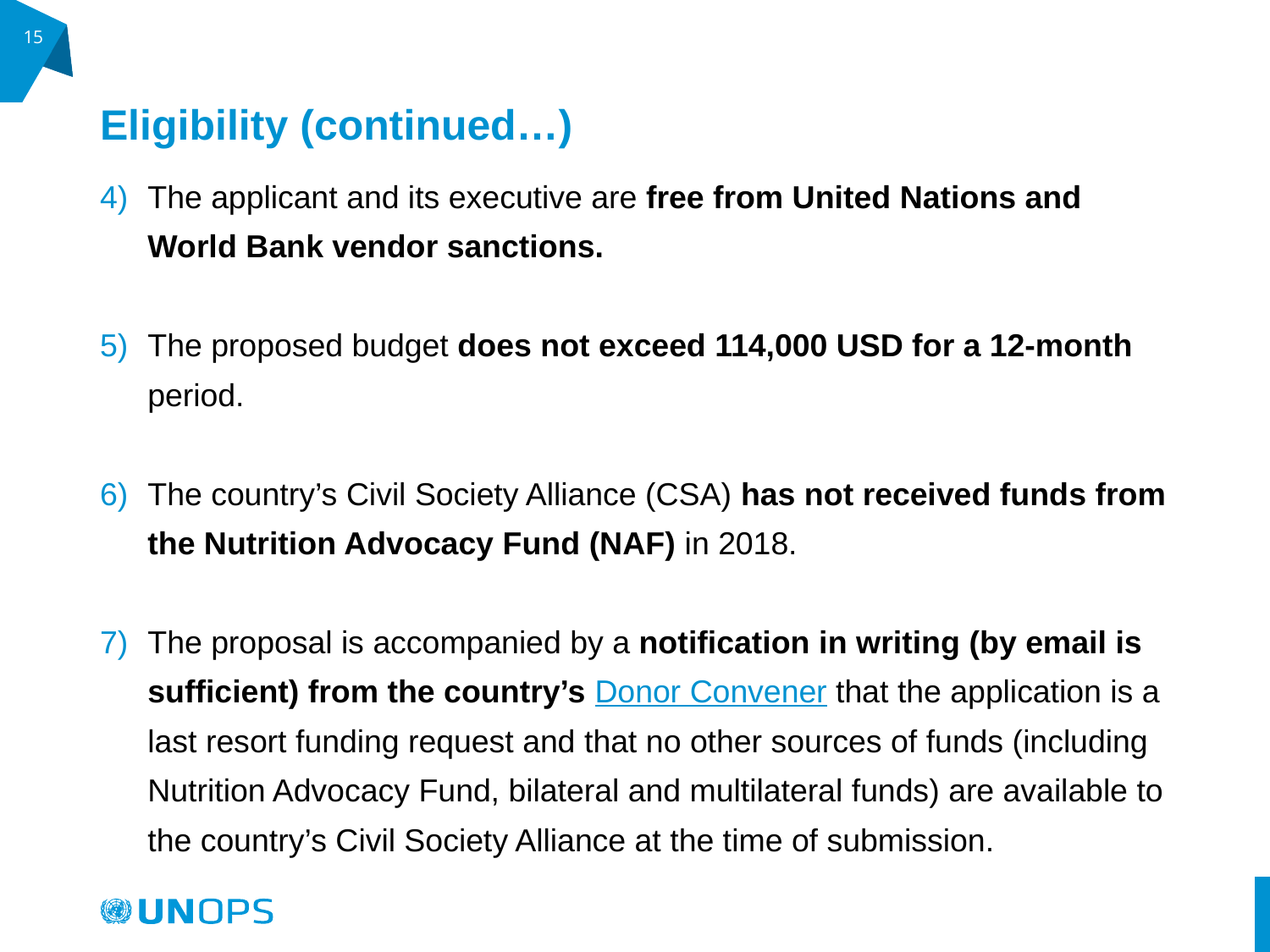

15
# Eligibility (continued…)
The applicant and its executive are free from United Nations and World Bank vendor sanctions.

The proposed budget does not exceed 114,000 USD for a 12-month period.

The country’s Civil Society Alliance (CSA) has not received funds from the Nutrition Advocacy Fund (NAF) in 2018.

The proposal is accompanied by a notification in writing (by email is sufficient) from the country’s Donor Convener that the application is a last resort funding request and that no other sources of funds (including Nutrition Advocacy Fund, bilateral and multilateral funds) are available to the country’s Civil Society Alliance at the time of submission.